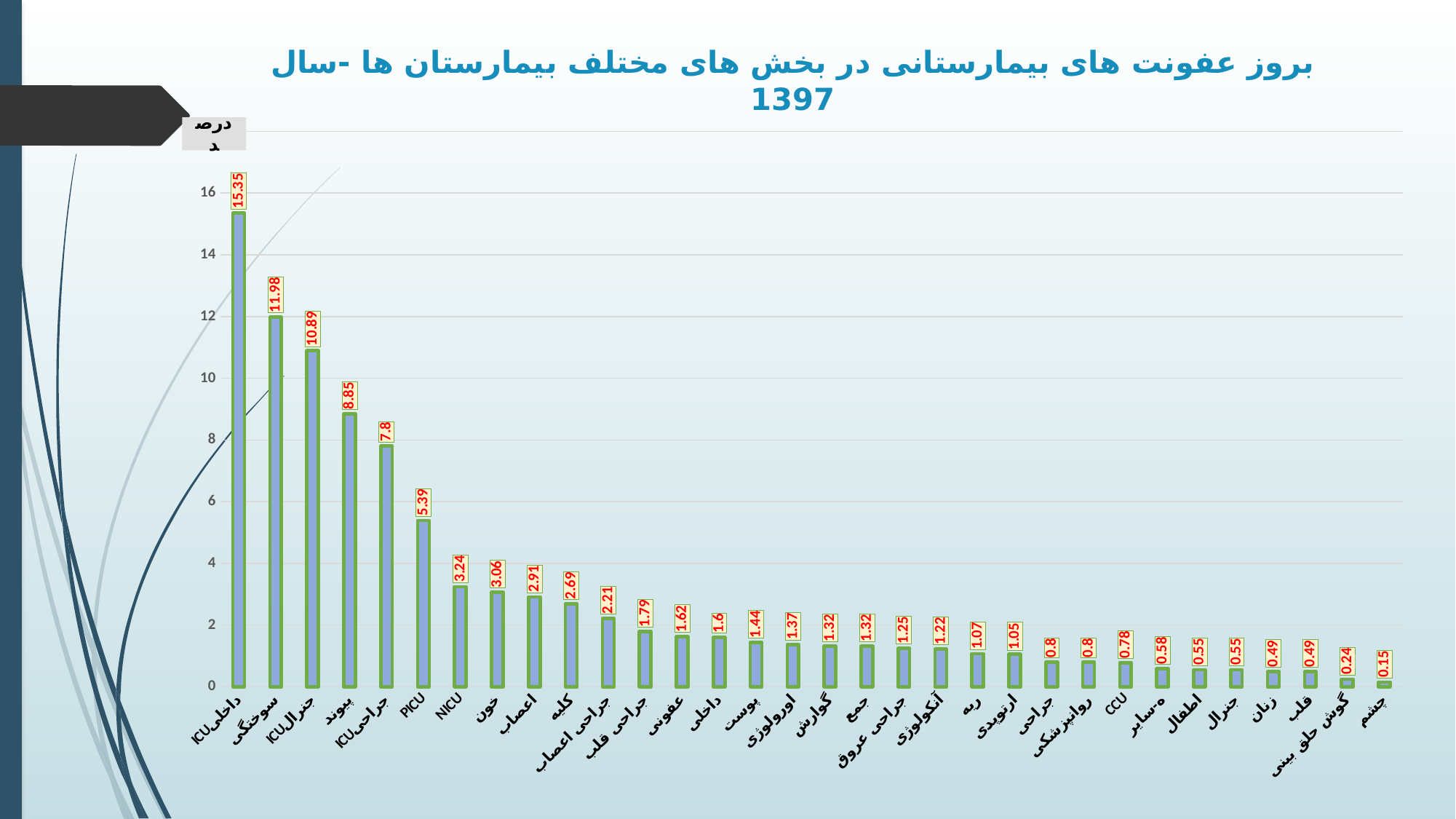

# بروز عفونت های بیمارستانی در بخش های مختلف بیمارستان ها -سال 1397

### Chart

| Category | درصد (%) |
|---|---|
| ICUداخلی | 15.35 |
| سوختگی | 11.98 |
| ICUجنرال | 10.89 |
| پیوند | 8.85 |
| ICUجراحی | 7.8 |
| PICU | 5.39 |
| NICU | 3.24 |
| خون | 3.06 |
| اعصاب | 2.91 |
| کلیه | 2.69 |
| جراحی اعصاب | 2.21 |
| جراحی قلب | 1.79 |
| عفونی | 1.62 |
| داخلی | 1.6 |
| پوست | 1.44 |
| اورولوژی | 1.37 |
| گوارش | 1.32 |
|  جمع | 1.32 |
| جراحی عروق | 1.25 |
| آنکولوژی | 1.22 |
| ریه | 1.07 |
| ارتوپدی | 1.05 |
| جراحی | 0.8 |
| روانپزشکی | 0.8 |
| CCU | 0.78 |
| ه-سایر | 0.58 |
| اطفال | 0.55 |
| جنرال | 0.55 |
| زنان | 0.49 |
| قلب | 0.49 |
| گوش حلق بینی | 0.24 |
| چشم | 0.15 |